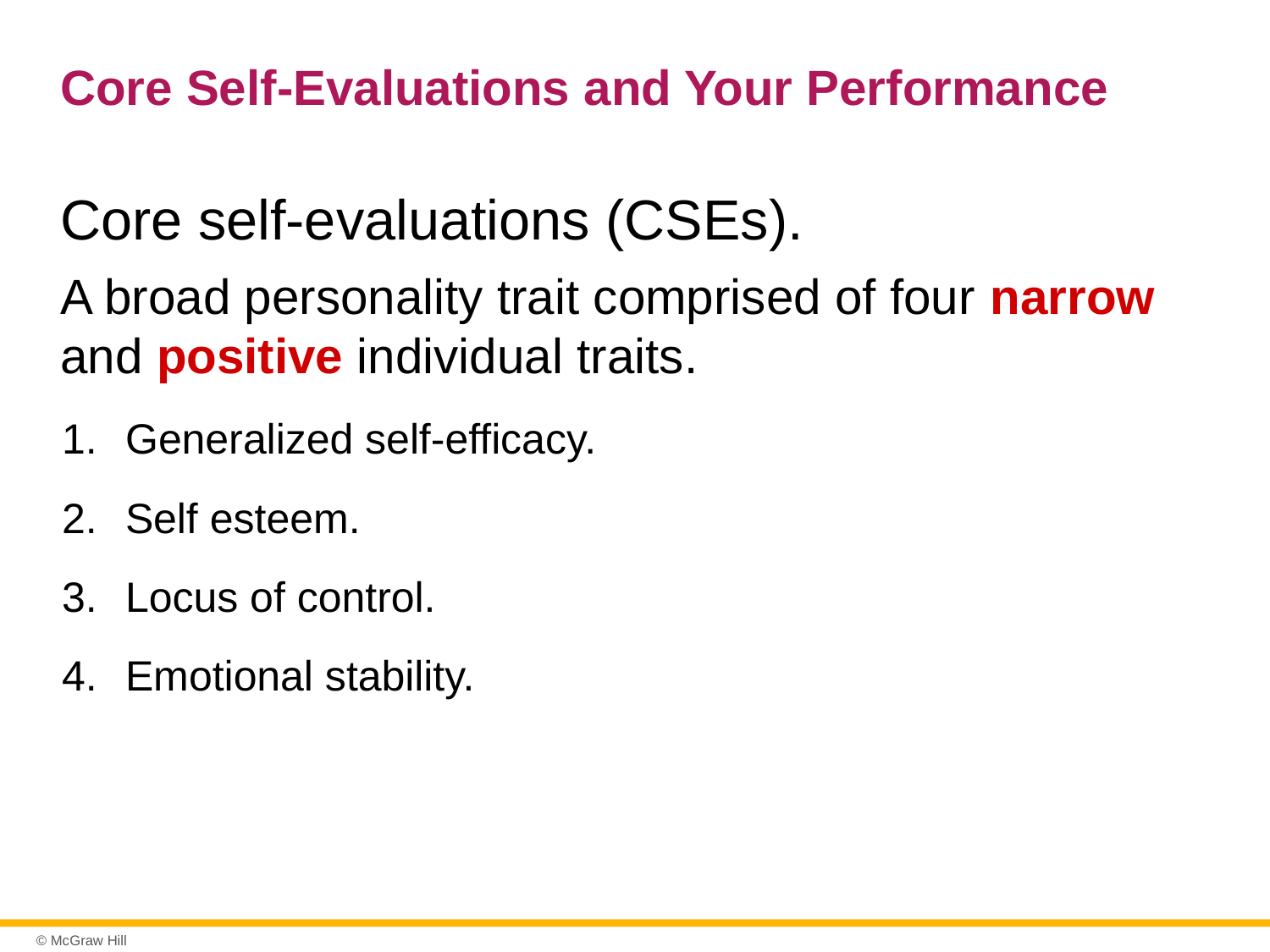

# Core Self-Evaluations and Your Performance
Core self-evaluations (CSEs).
A broad personality trait comprised of four narrow and positive individual traits.
Generalized self-efficacy.
Self esteem.
Locus of control.
Emotional stability.